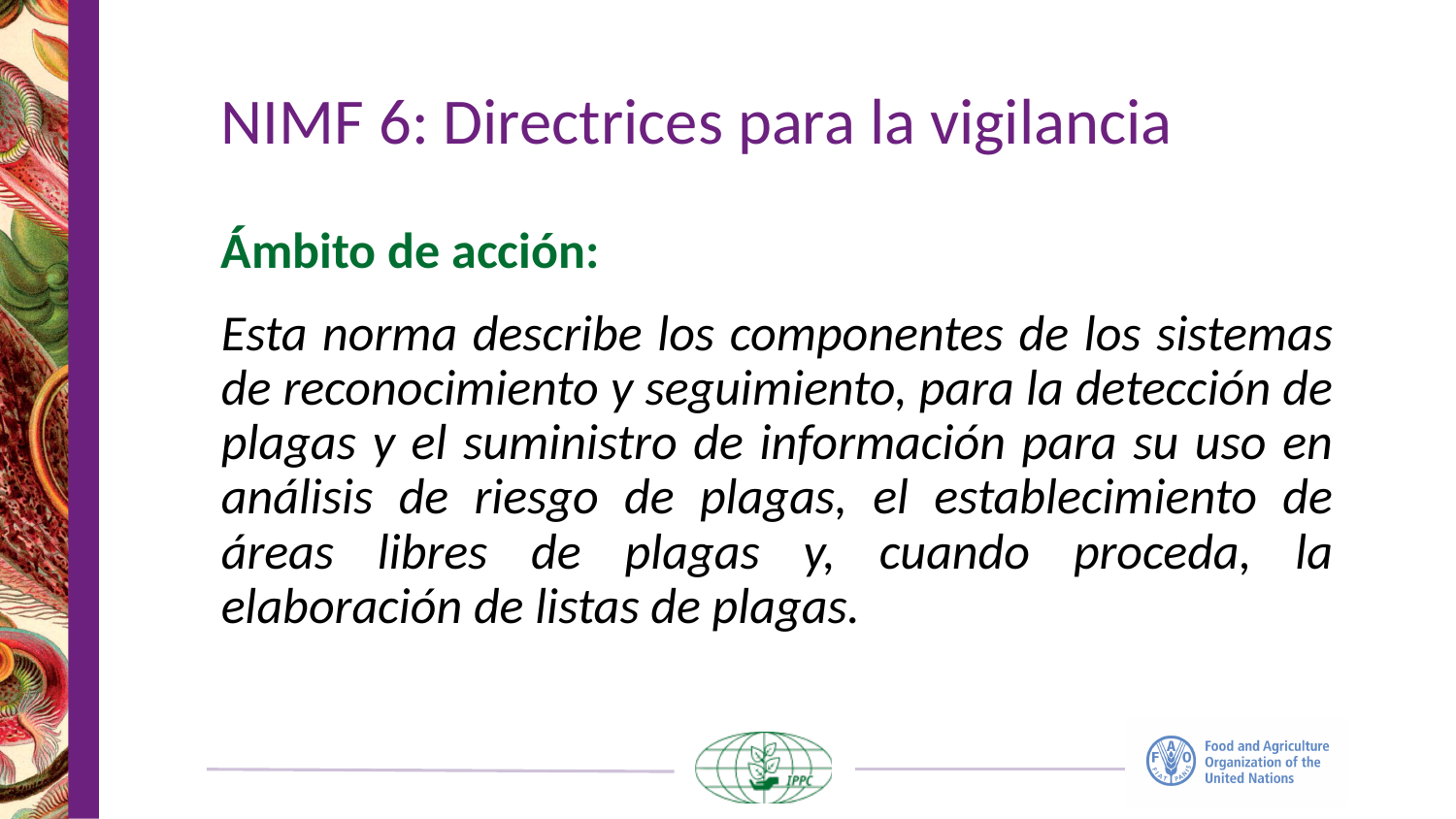

# NIMF 6: Directrices para la vigilancia
Ámbito de acción:
Esta norma describe los componentes de los sistemas de reconocimiento y seguimiento, para la detección de plagas y el suministro de información para su uso en análisis de riesgo de plagas, el establecimiento de áreas libres de plagas y, cuando proceda, la elaboración de listas de plagas.